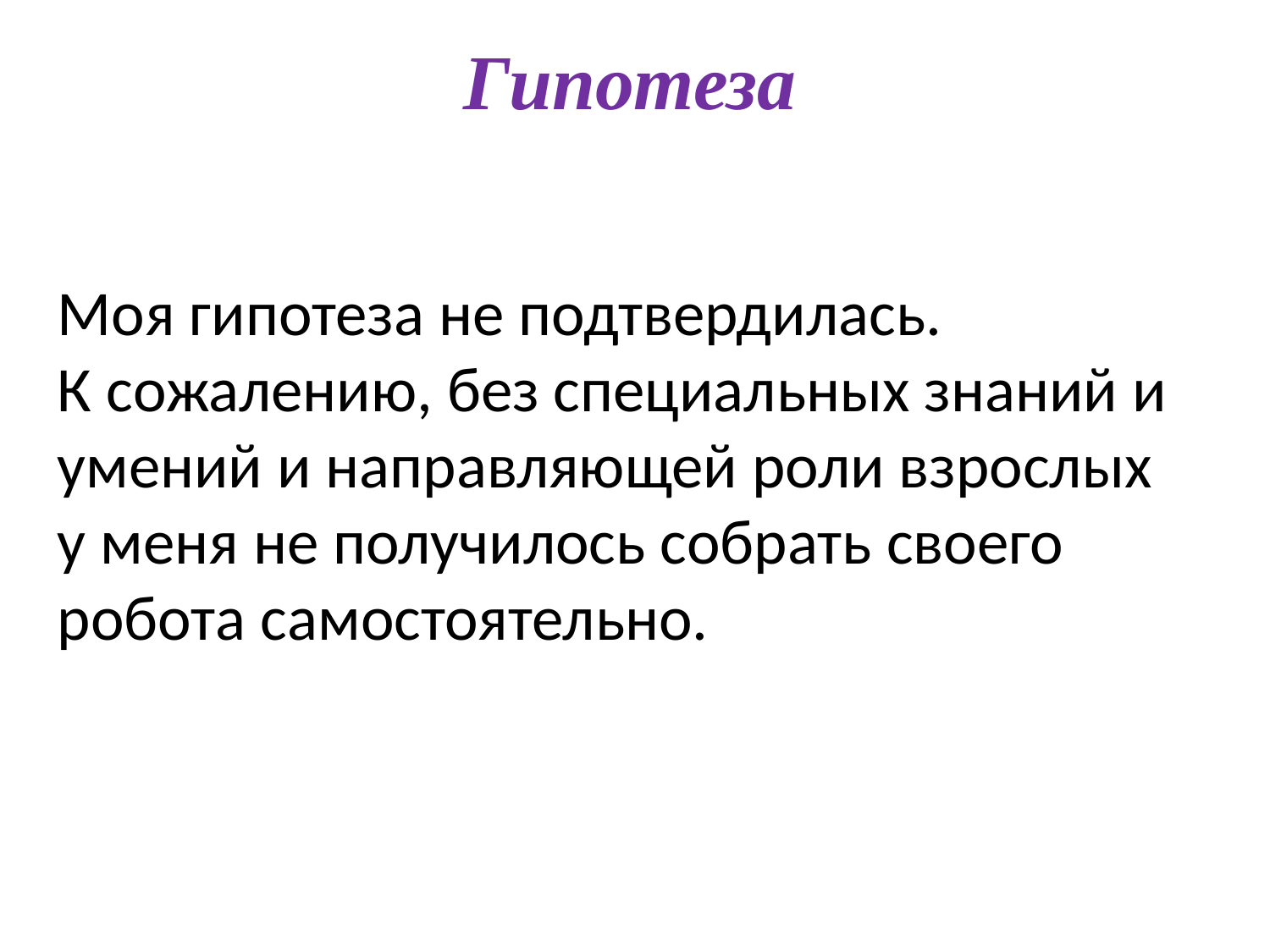

Гипотеза
Моя гипотеза не подтвердилась.
К сожалению, без специальных знаний и умений и направляющей роли взрослых у меня не получилось собрать своего робота самостоятельно.